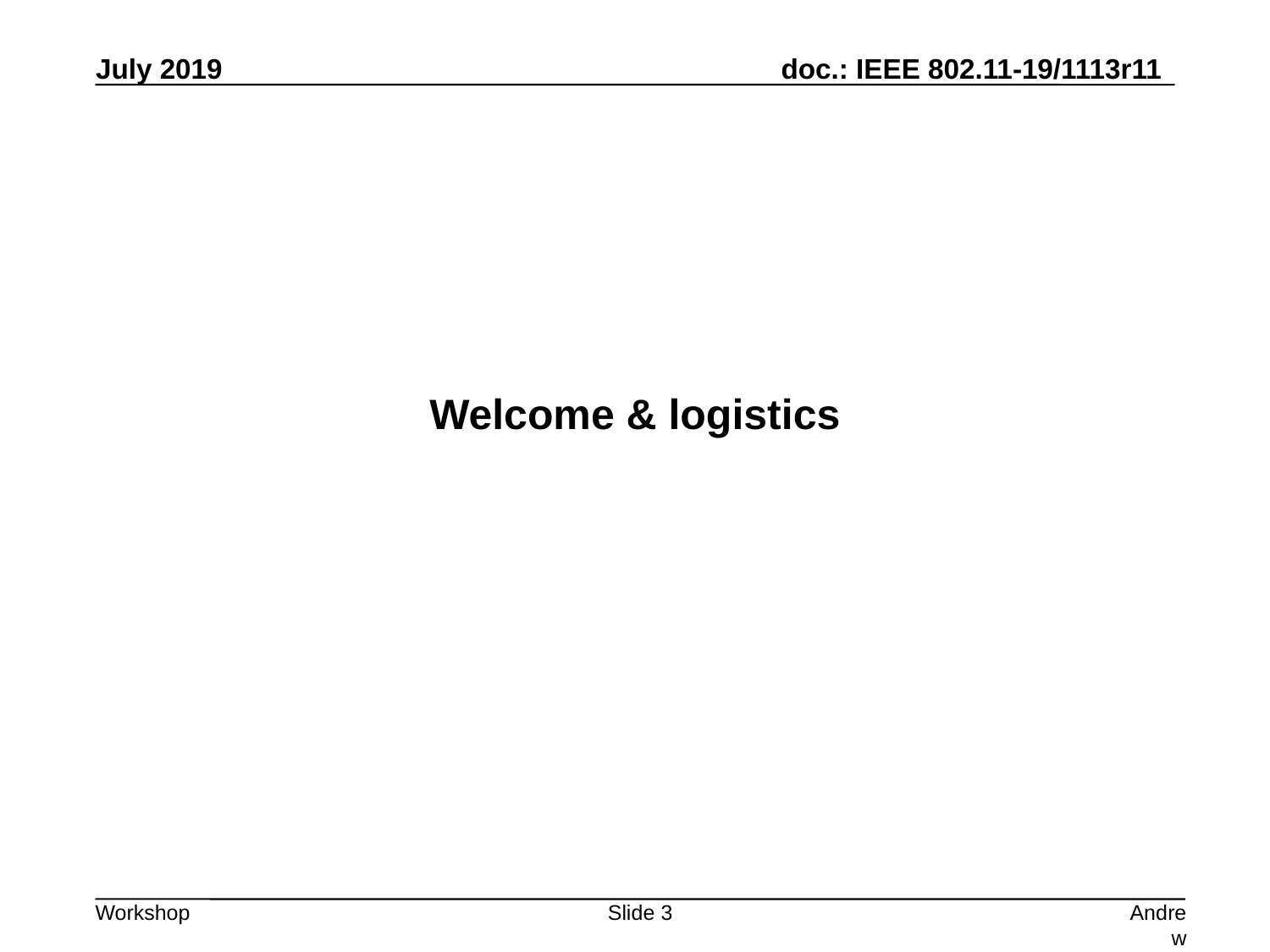

Welcome & logistics
Slide 3
Andrew Myles, Cisco